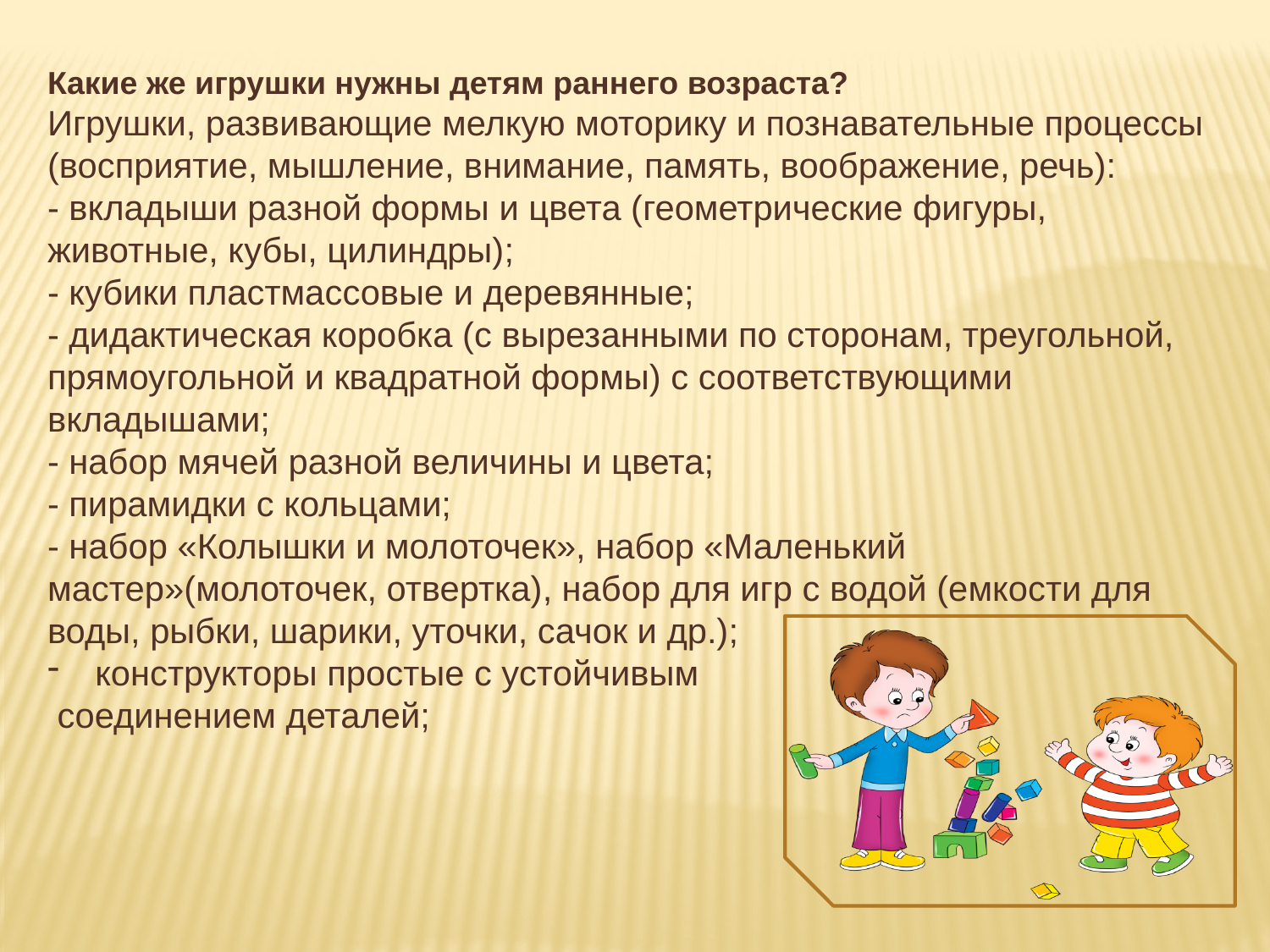

Какие же игрушки нужны детям раннего возраста?
Игрушки, развивающие мелкую моторику и познавательные процессы (восприятие, мышление, внимание, память, воображение, речь):
- вкладыши разной формы и цвета (геометрические фигуры, животные, кубы, цилиндры);
- кубики пластмассовые и деревянные;
- дидактическая коробка (с вырезанными по сторонам, треугольной, прямоугольной и квадратной формы) с соответствующими вкладышами;
- набор мячей разной величины и цвета;
- пирамидки с кольцами;
- набор «Колышки и молоточек», набор «Маленький мастер»(молоточек, отвертка), набор для игр с водой (емкости для воды, рыбки, шарики, уточки, сачок и др.);
конструкторы простые с устойчивым
 соединением деталей;